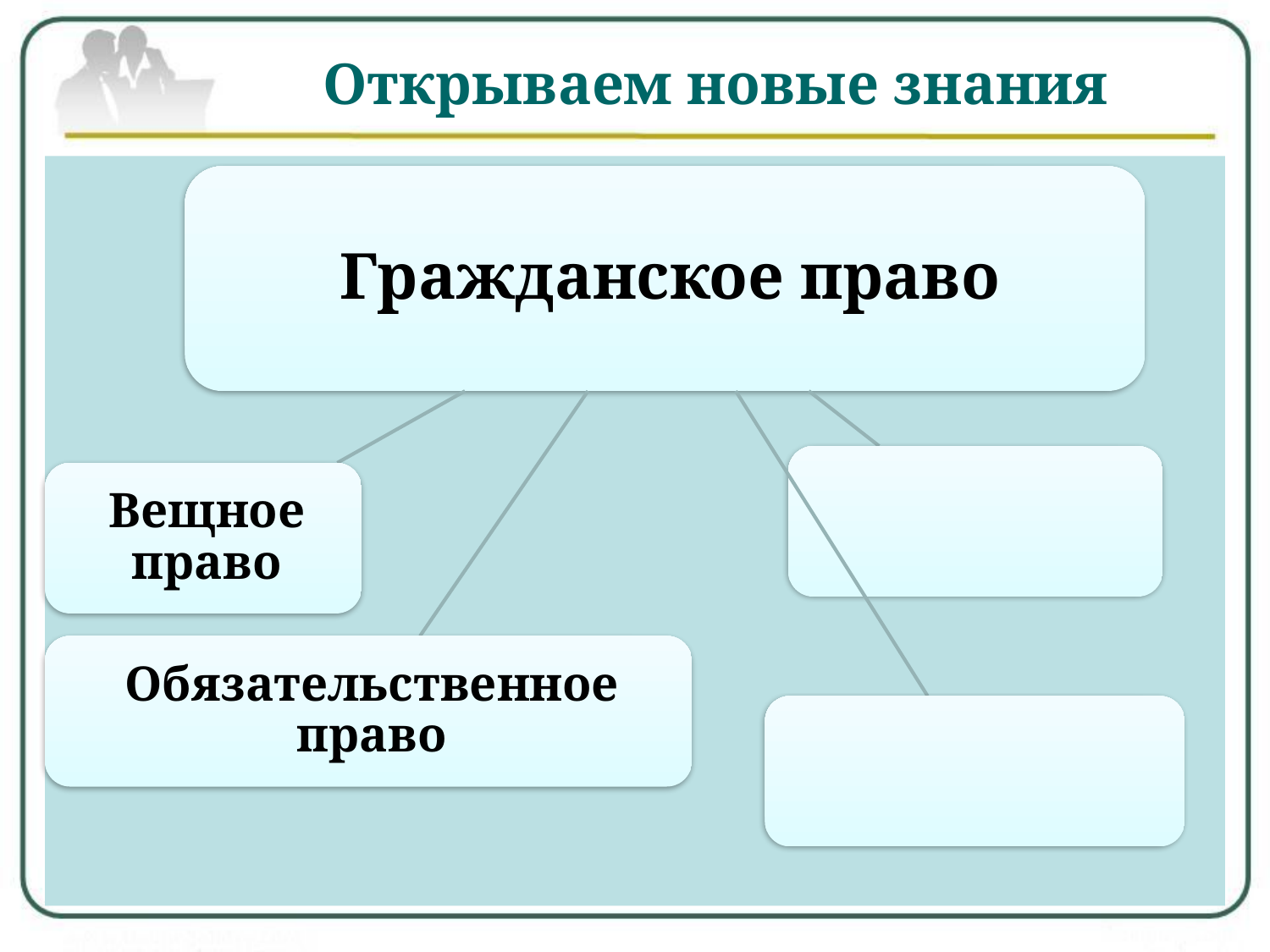

# Открываем новые знания
Гражданское право

Обязательственное право
Вещное право